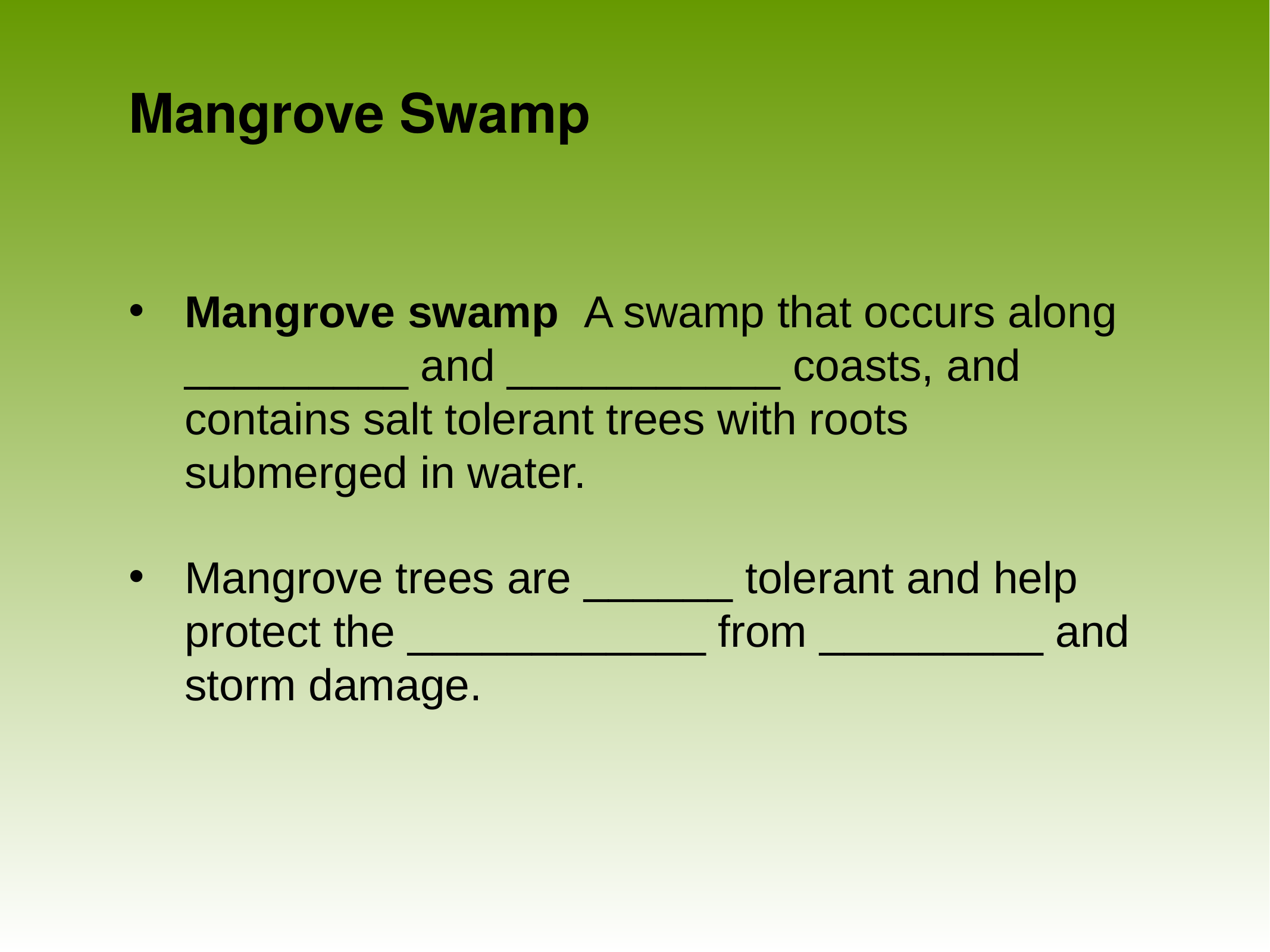

# Mangrove Swamp
Mangrove swamp  A swamp that occurs along _________ and ___________ coasts, and contains salt tolerant trees with roots submerged in water.
Mangrove trees are ______ tolerant and help protect the ____________ from _________ and storm damage.